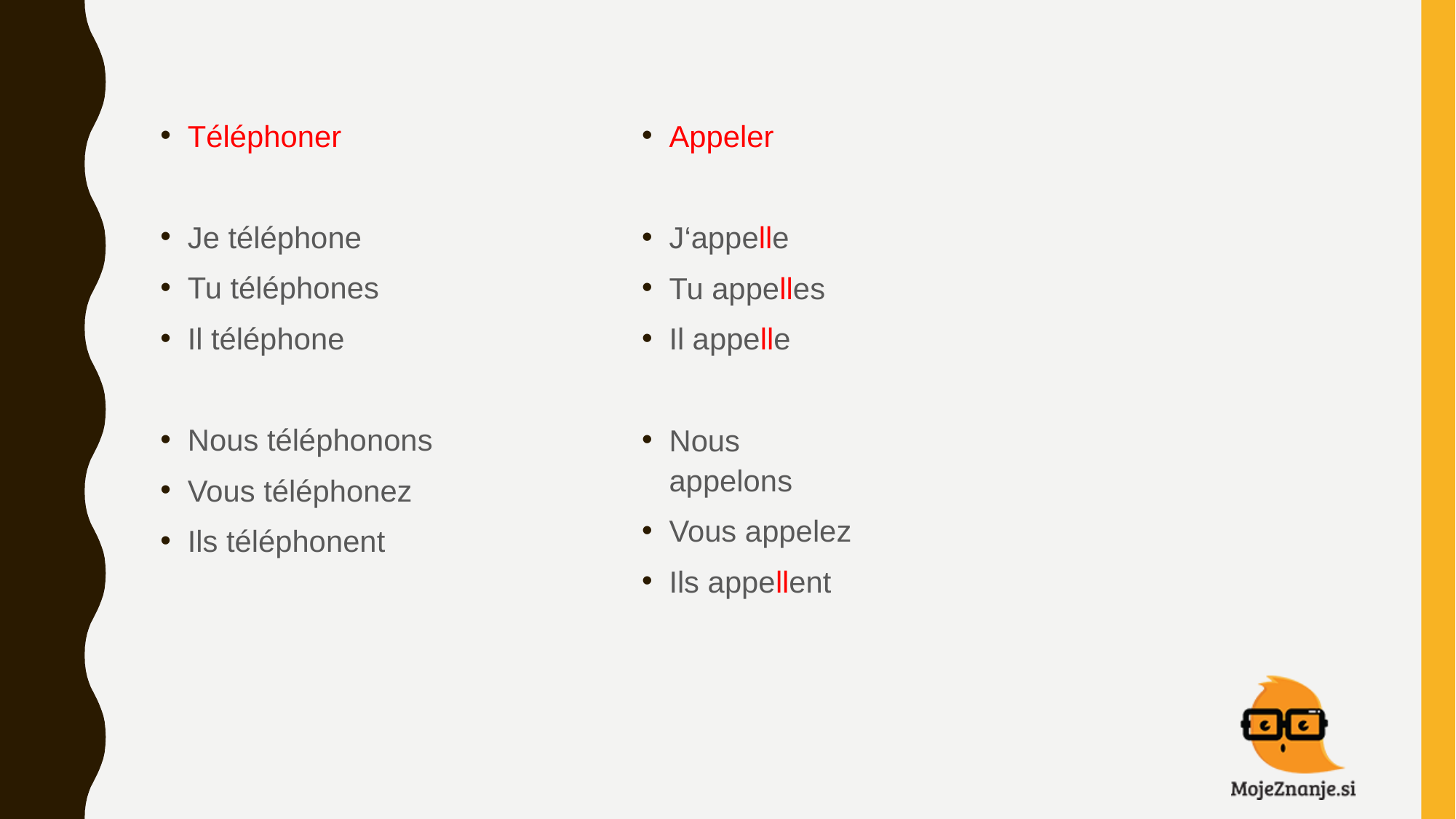

Téléphoner

Je téléphone
Tu téléphones
Il téléphone

Nous téléphonons
Vous téléphonez
Ils téléphonent
Appeler

J‘appelle
Tu appelles
Il appelle

Nous appelons
Vous appelez
Ils appellent